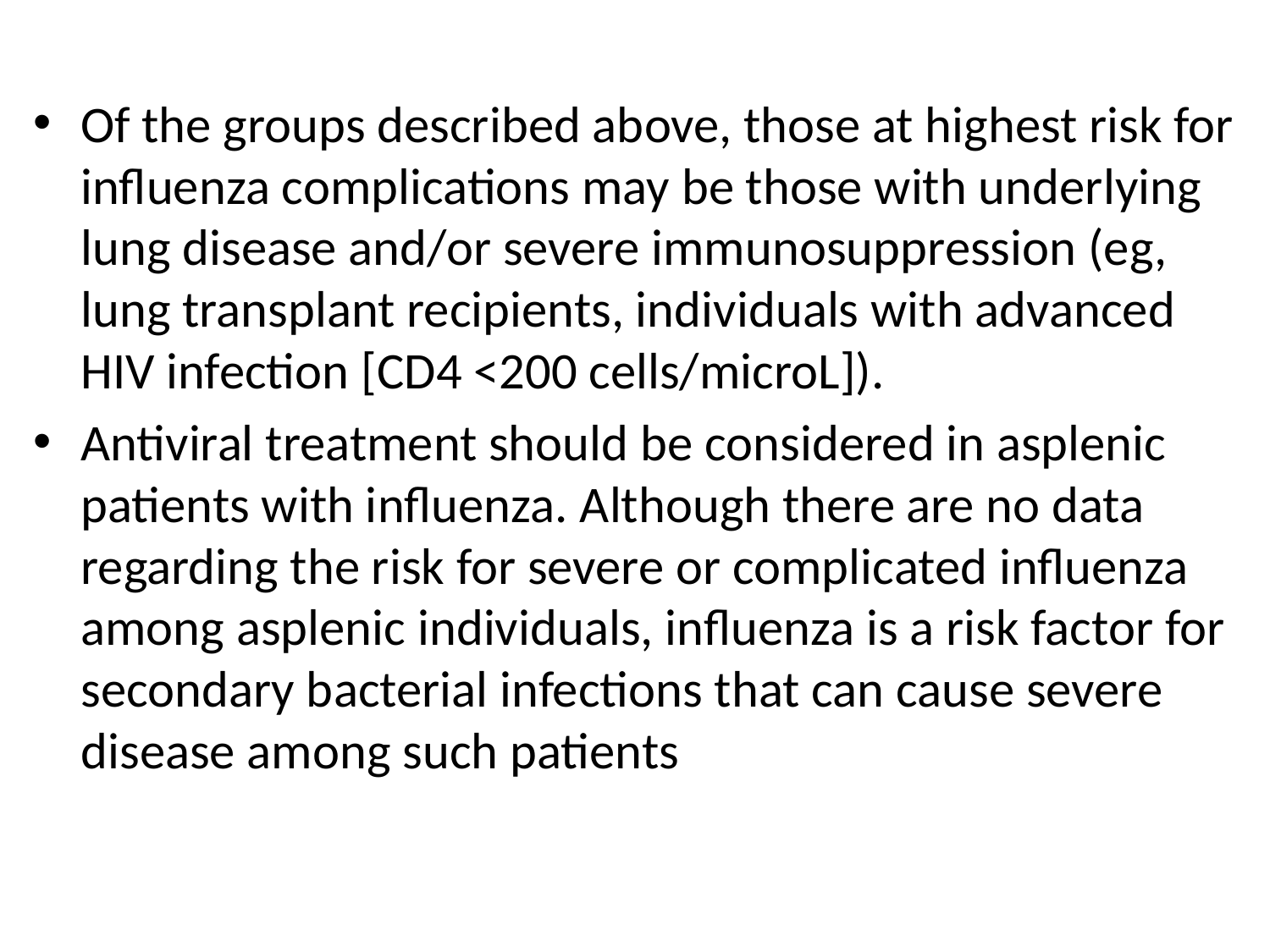

Of the groups described above, those at highest risk for influenza complications may be those with underlying lung disease and/or severe immunosuppression (eg, lung transplant recipients, individuals with advanced HIV infection [CD4 <200 cells/microL]).
Antiviral treatment should be considered in asplenic patients with influenza. Although there are no data regarding the risk for severe or complicated influenza among asplenic individuals, influenza is a risk factor for secondary bacterial infections that can cause severe disease among such patients